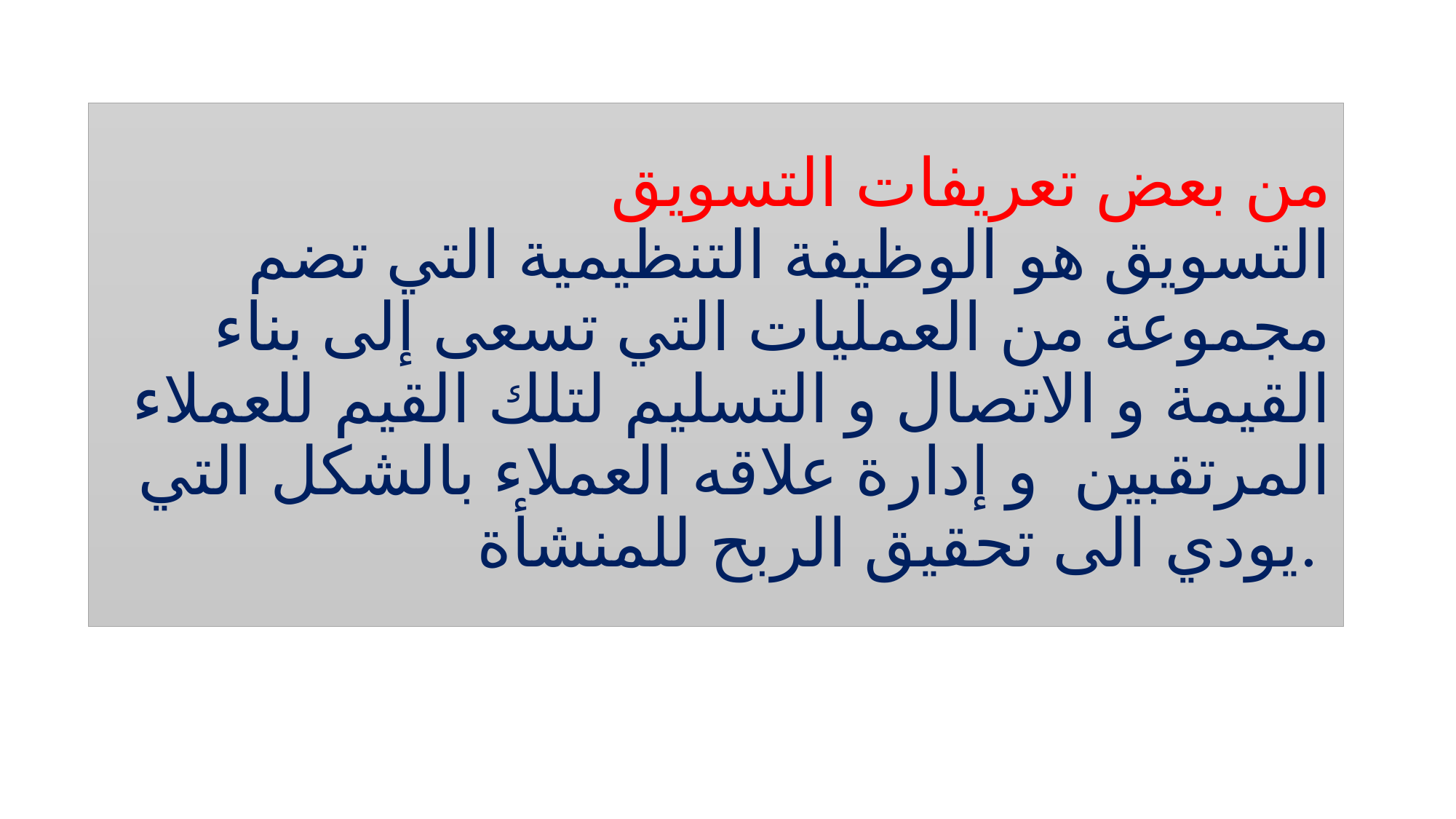

# من بعض تعريفات التسويق التسويق هو الوظيفة التنظيمية التي تضم مجموعة من العمليات التي تسعى إلى بناء القيمة و الاتصال و التسليم لتلك القيم للعملاء المرتقبين  و إدارة علاقه العملاء بالشكل التي يودي الى تحقيق الربح للمنشأة.